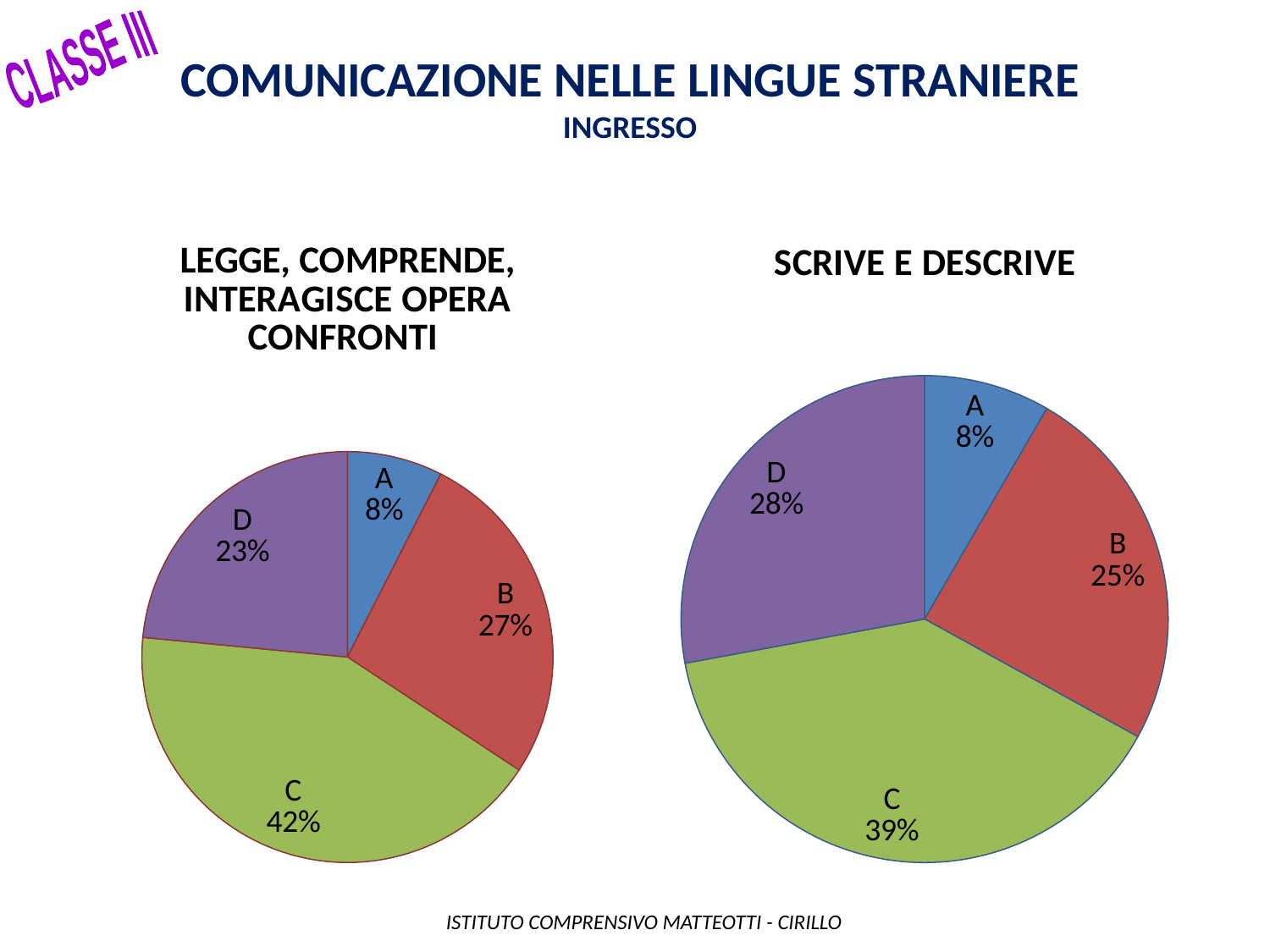

CLASSE III
Comunicazione nelle lingue straniere
INGRESSO

### Chart: LEGGE, COMPRENDE, INTERAGISCE OPERA CONFRONTI

| Category |  |
|---|---|
| A | 16.0 |
| B | 57.0 |
| C | 90.0 |
| D | 50.0 |

### Chart: SCRIVE E DESCRIVE

| Category |  |
|---|---|
| A | 18.0 |
| B | 53.0 |
| C | 84.0 |
| D | 60.0 |
 ISTITUTO COMPRENSIVO MATTEOTTI - CIRILLO